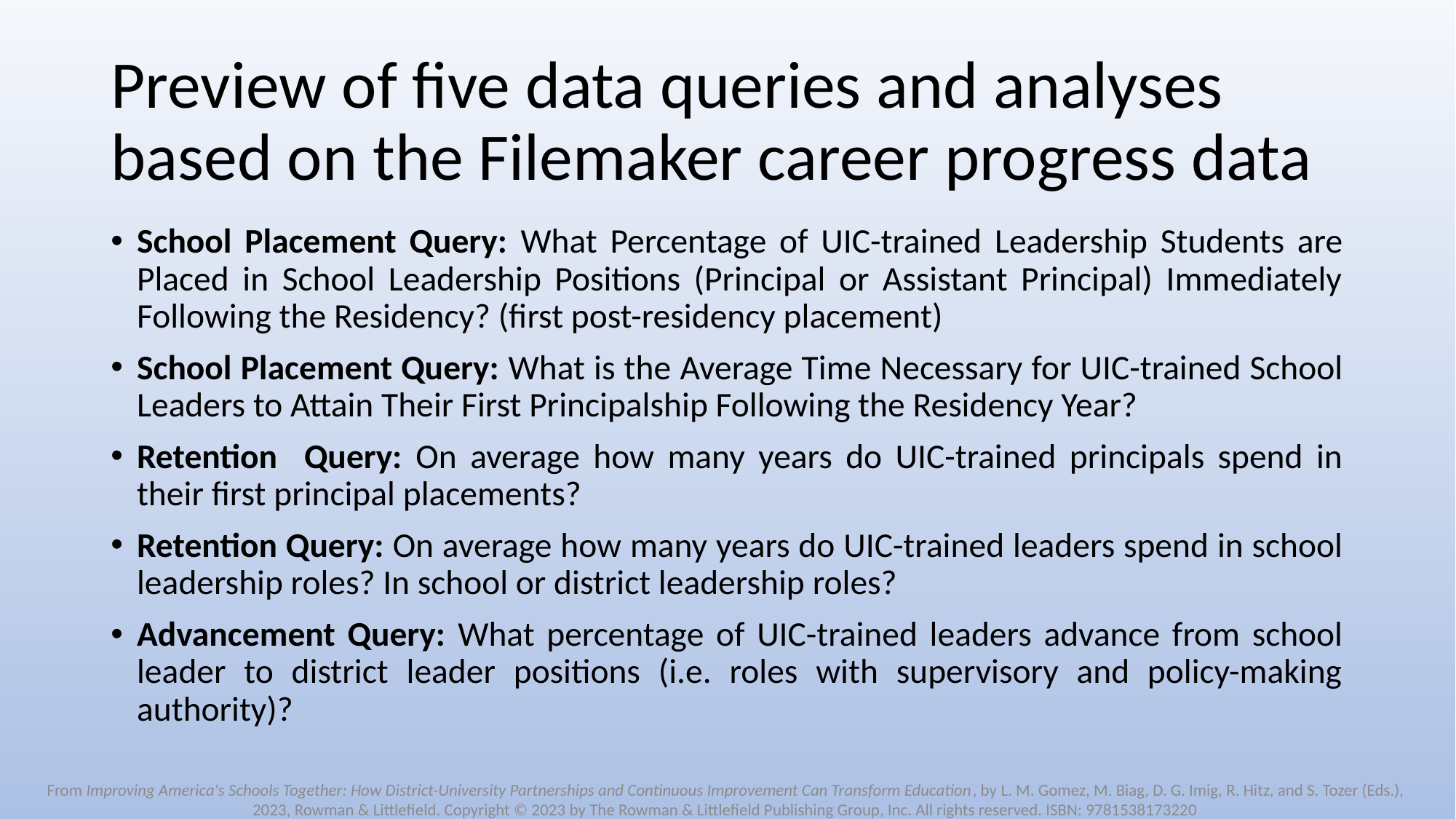

# Preview of five data queries and analyses based on the Filemaker career progress data
School Placement Query: What Percentage of UIC-trained Leadership Students are Placed in School Leadership Positions (Principal or Assistant Principal) Immediately Following the Residency? (first post-residency placement)
School Placement Query: What is the Average Time Necessary for UIC-trained School Leaders to Attain Their First Principalship Following the Residency Year?
Retention  Query: On average how many years do UIC-trained principals spend in their first principal placements?
Retention Query: On average how many years do UIC-trained leaders spend in school leadership roles? In school or district leadership roles?
Advancement Query: What percentage of UIC-trained leaders advance from school leader to district leader positions (i.e. roles with supervisory and policy-making authority)?

From Improving America's Schools Together: How District-University Partnerships and Continuous Improvement Can Transform Education, by L. M. Gomez, M. Biag, D. G. Imig, R. Hitz, and S. Tozer (Eds.), 2023, Rowman & Littlefield. Copyright © 2023 by The Rowman & Littlefield Publishing Group, Inc. All rights reserved. ISBN: 9781538173220